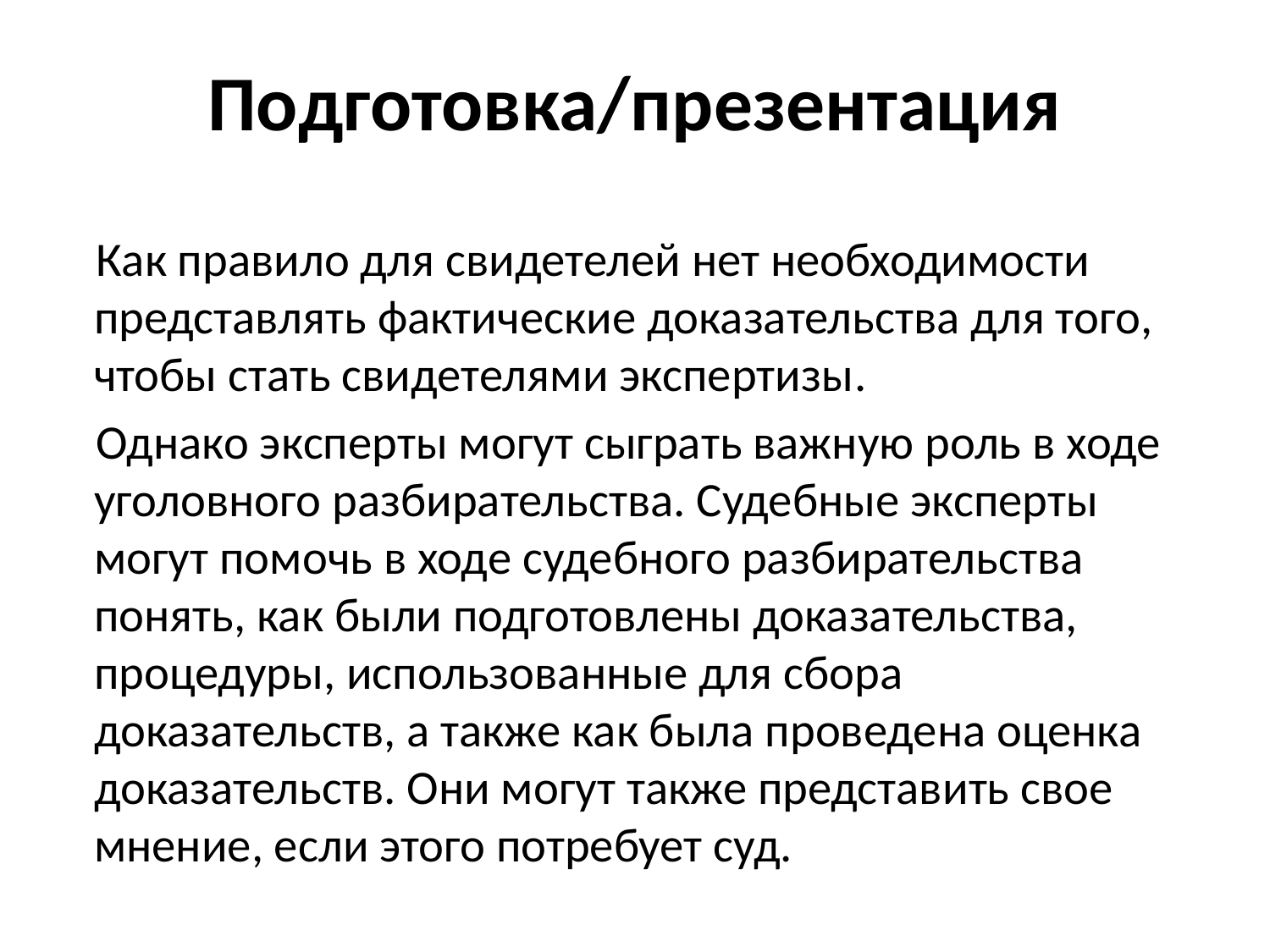

# Подготовка/презентация
Как правило для свидетелей нет необходимости представлять фактические доказательства для того, чтобы стать свидетелями экспертизы.
Однако эксперты могут сыграть важную роль в ходе уголовного разбирательства. Судебные эксперты могут помочь в ходе судебного разбирательства понять, как были подготовлены доказательства, процедуры, использованные для сбора доказательств, а также как была проведена оценка доказательств. Они могут также представить свое мнение, если этого потребует суд.